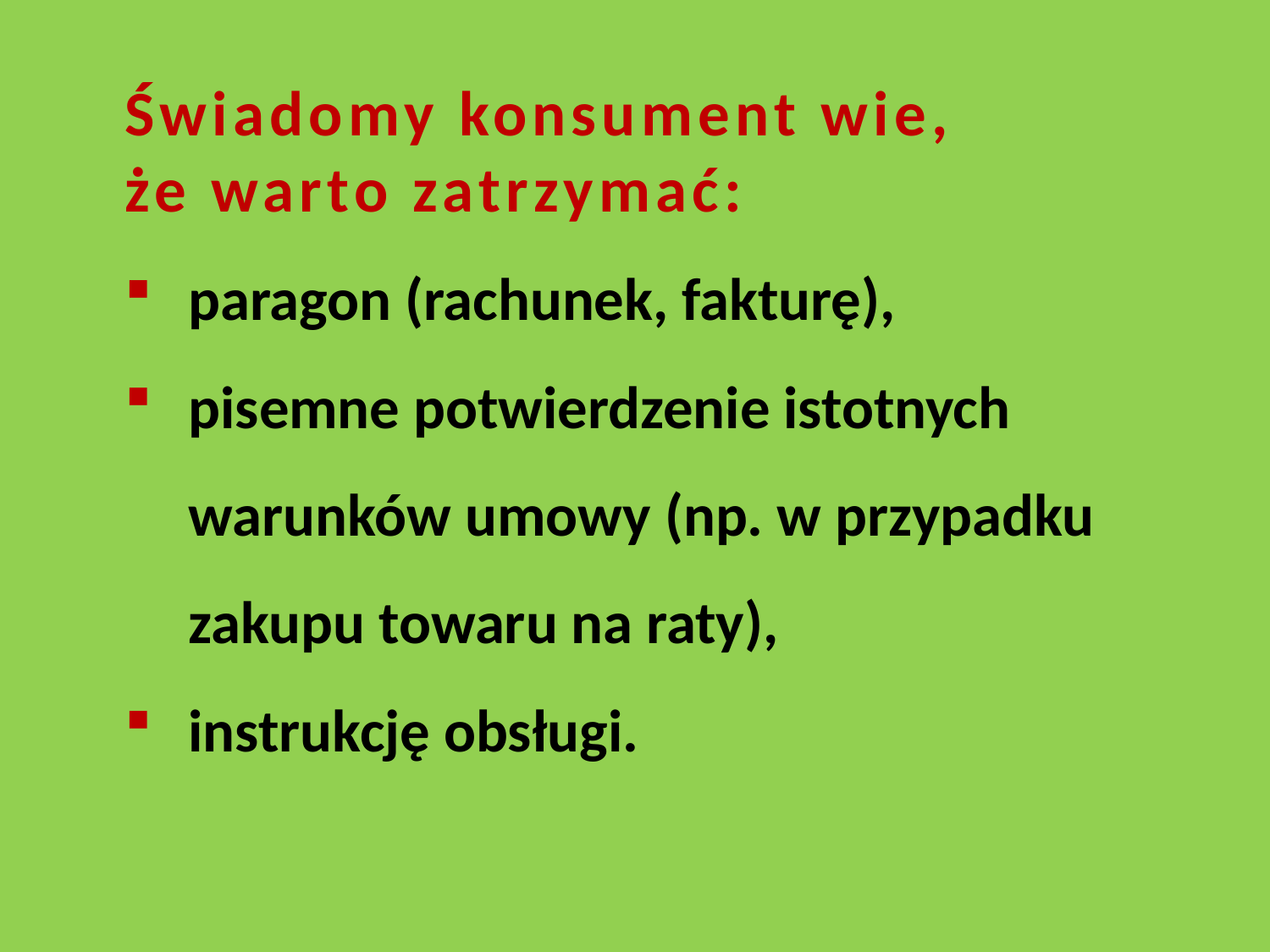

Świadomy konsument wie,
że warto zatrzymać:
paragon (rachunek, fakturę),
pisemne potwierdzenie istotnych warunków umowy (np. w przypadku zakupu towaru na raty),
instrukcję obsługi.